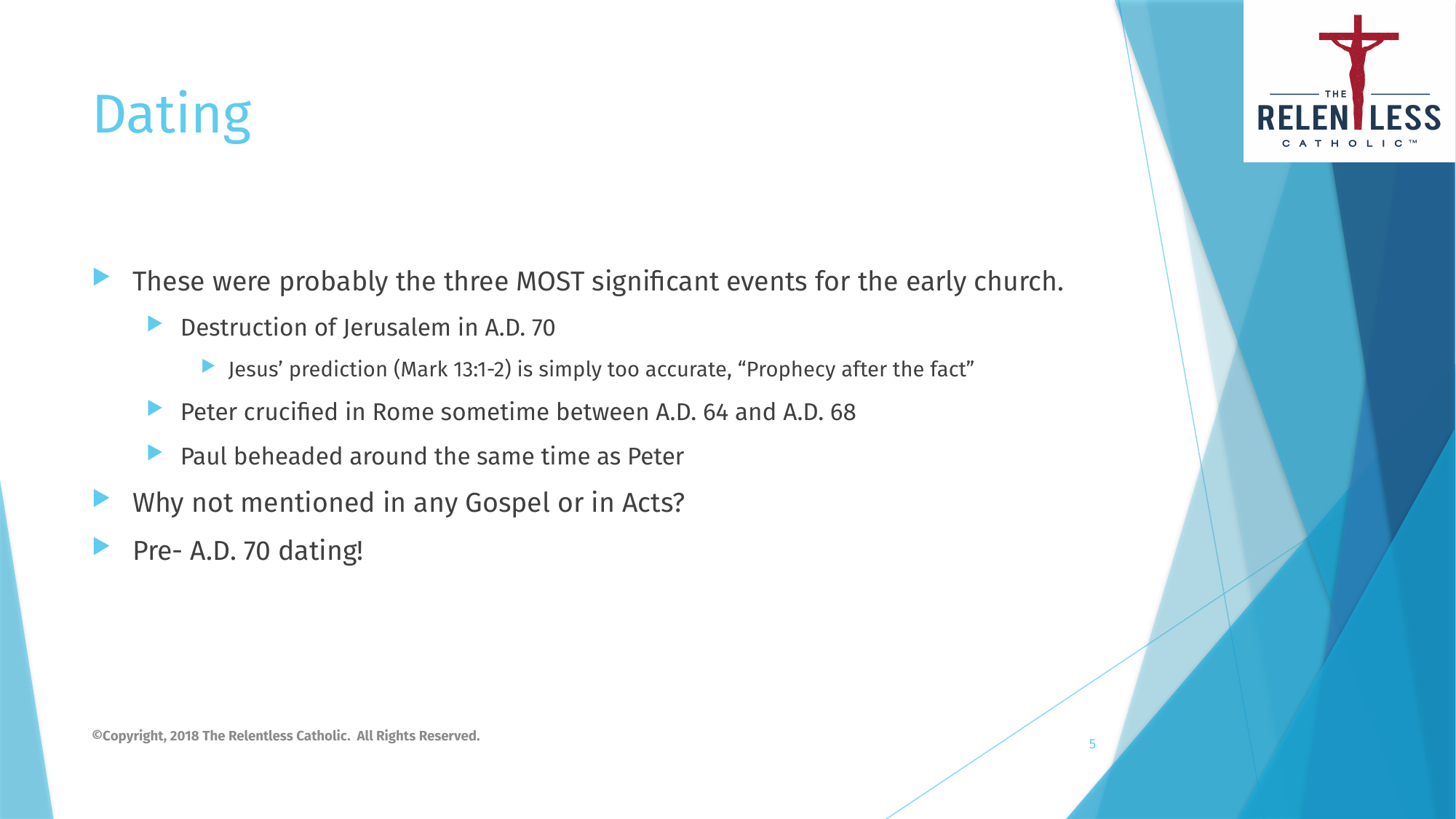

# Dating
These were probably the three MOST significant events for the early church.
Destruction of Jerusalem in A.D. 70
Jesus’ prediction (Mark 13:1-2) is simply too accurate, “Prophecy after the fact”
Peter crucified in Rome sometime between A.D. 64 and A.D. 68
Paul beheaded around the same time as Peter
Why not mentioned in any Gospel or in Acts?
Pre- A.D. 70 dating!
©Copyright, 2018 The Relentless Catholic.  All Rights Reserved.

5